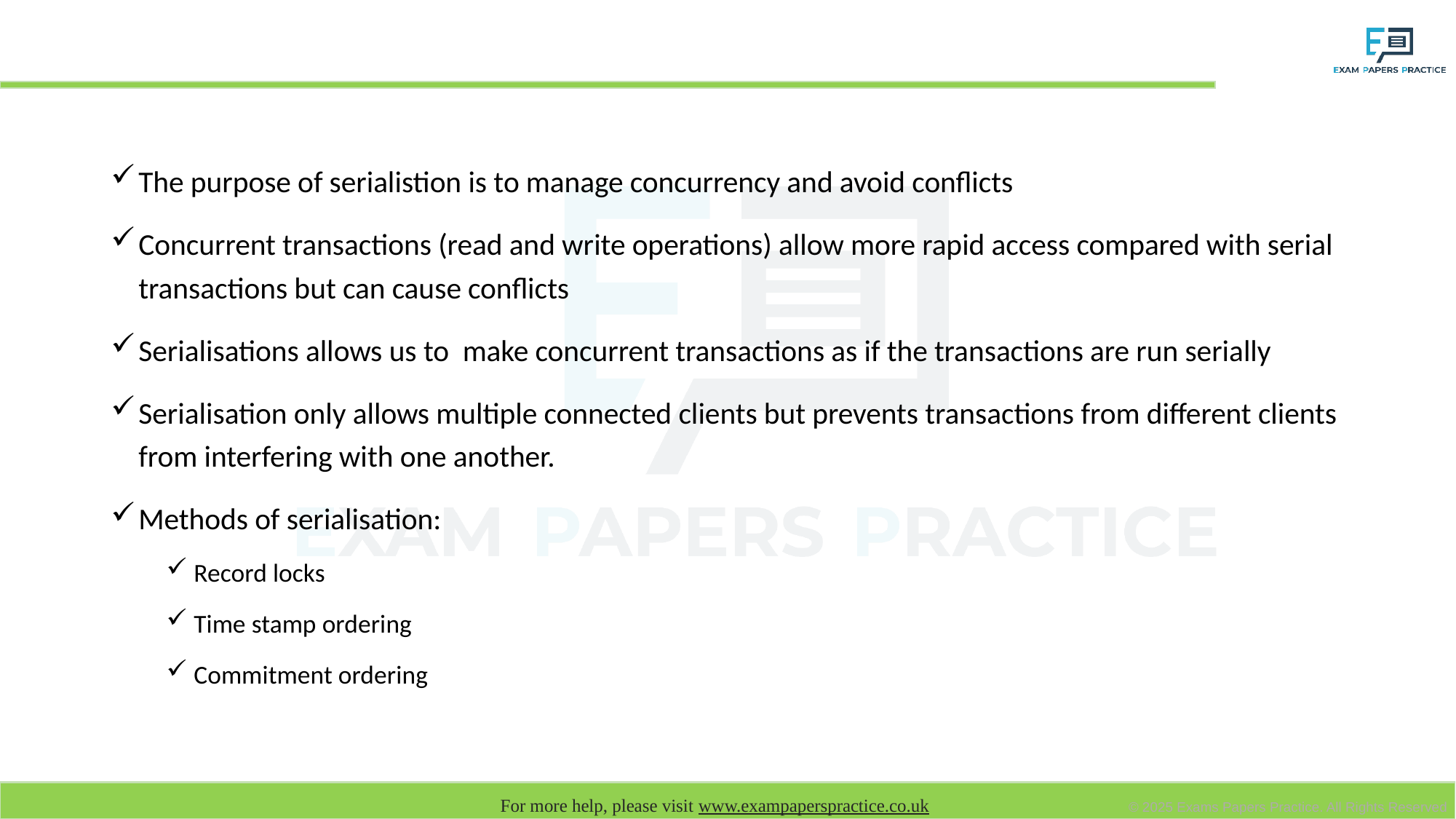

# Serialisation
The purpose of serialistion is to manage concurrency and avoid conflicts
Concurrent transactions (read and write operations) allow more rapid access compared with serial transactions but can cause conflicts
Serialisations allows us to  make concurrent transactions as if the transactions are run serially
Serialisation only allows multiple connected clients but prevents transactions from different clients from interfering with one another.
Methods of serialisation:
Record locks
Time stamp ordering
Commitment ordering